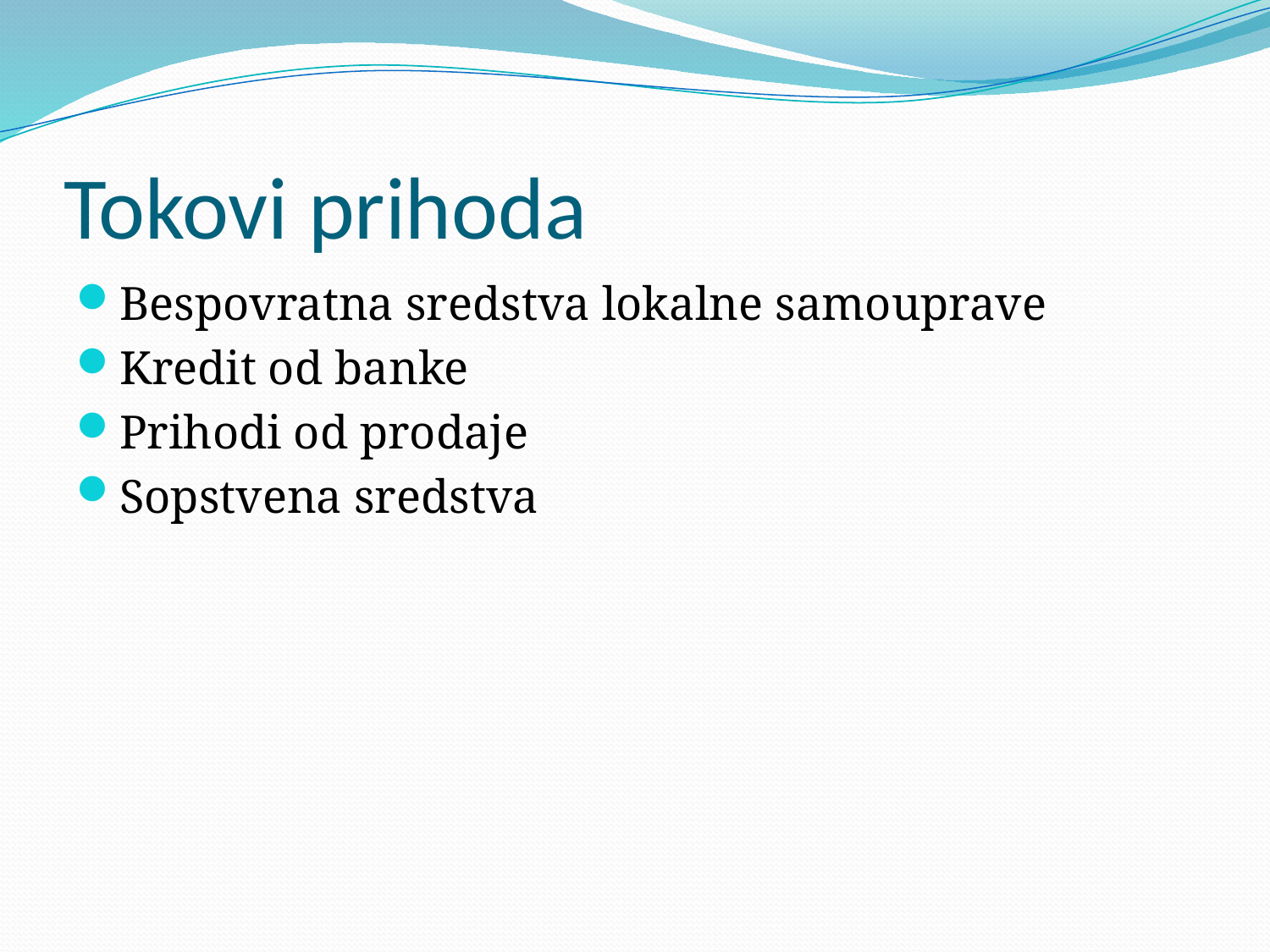

# Tokovi prihoda
Bespovratna sredstva lokalne samouprave
Kredit od banke
Prihodi od prodaje
Sopstvena sredstva